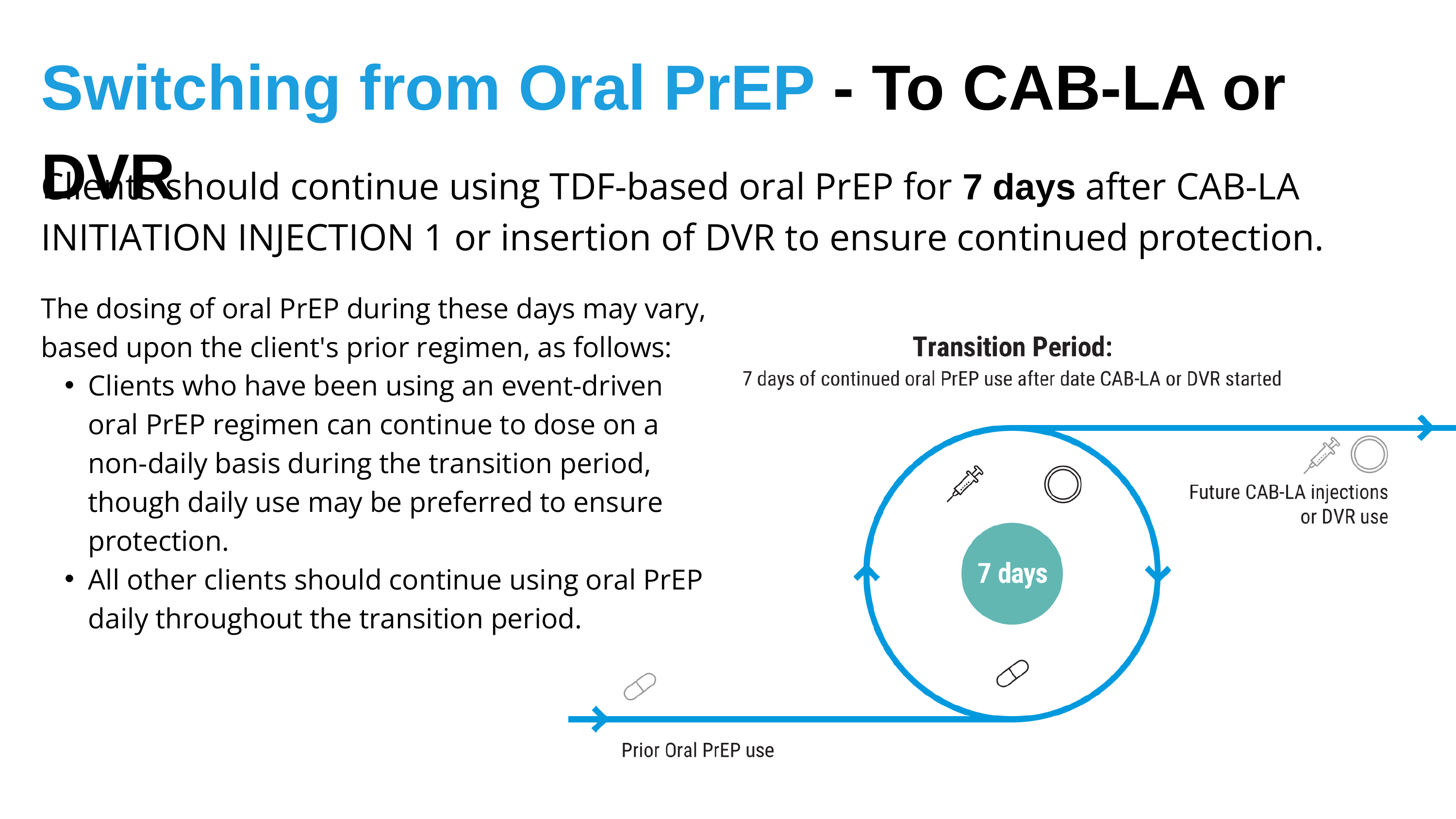

Switching from Oral PrEP - To CAB-LA or DVR
Clients should continue using TDF-based oral PrEP for 7 days after CAB-LA INITIATION INJECTION 1 or insertion of DVR to ensure continued protection.

The dosing of oral PrEP during these days may vary, based upon the client's prior regimen, as follows:
Clients who have been using an event-driven oral PrEP regimen can continue to dose on a non-daily basis during the transition period, though daily use may be preferred to ensure protection.
All other clients should continue using oral PrEP daily throughout the transition period.